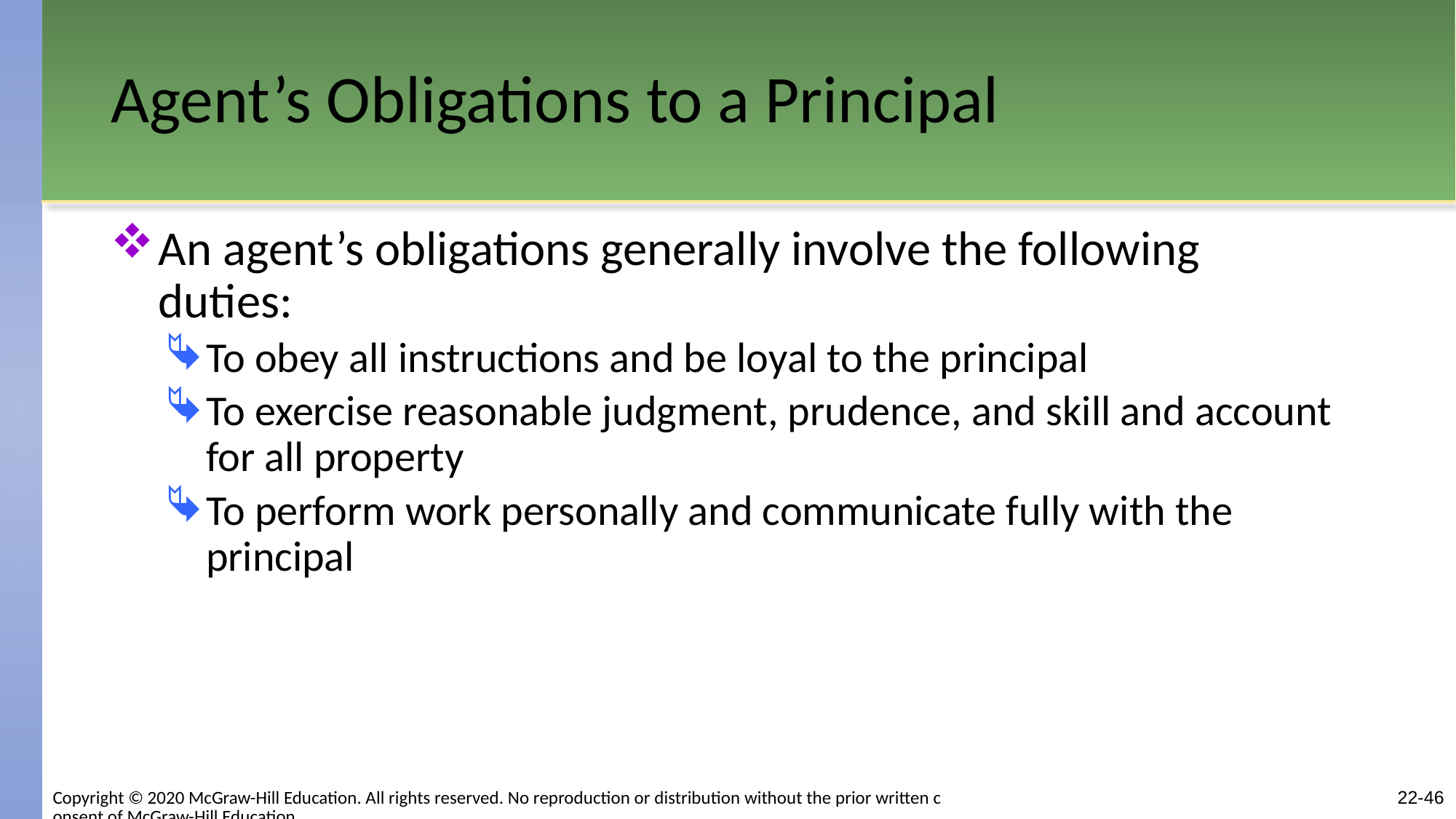

# Agent’s Obligations to a Principal
An agent’s obligations generally involve the following duties:
To obey all instructions and be loyal to the principal
To exercise reasonable judgment, prudence, and skill and account for all property
To perform work personally and communicate fully with the principal
22-46
Copyright © 2020 McGraw-Hill Education. All rights reserved. No reproduction or distribution without the prior written consent of McGraw-Hill Education.